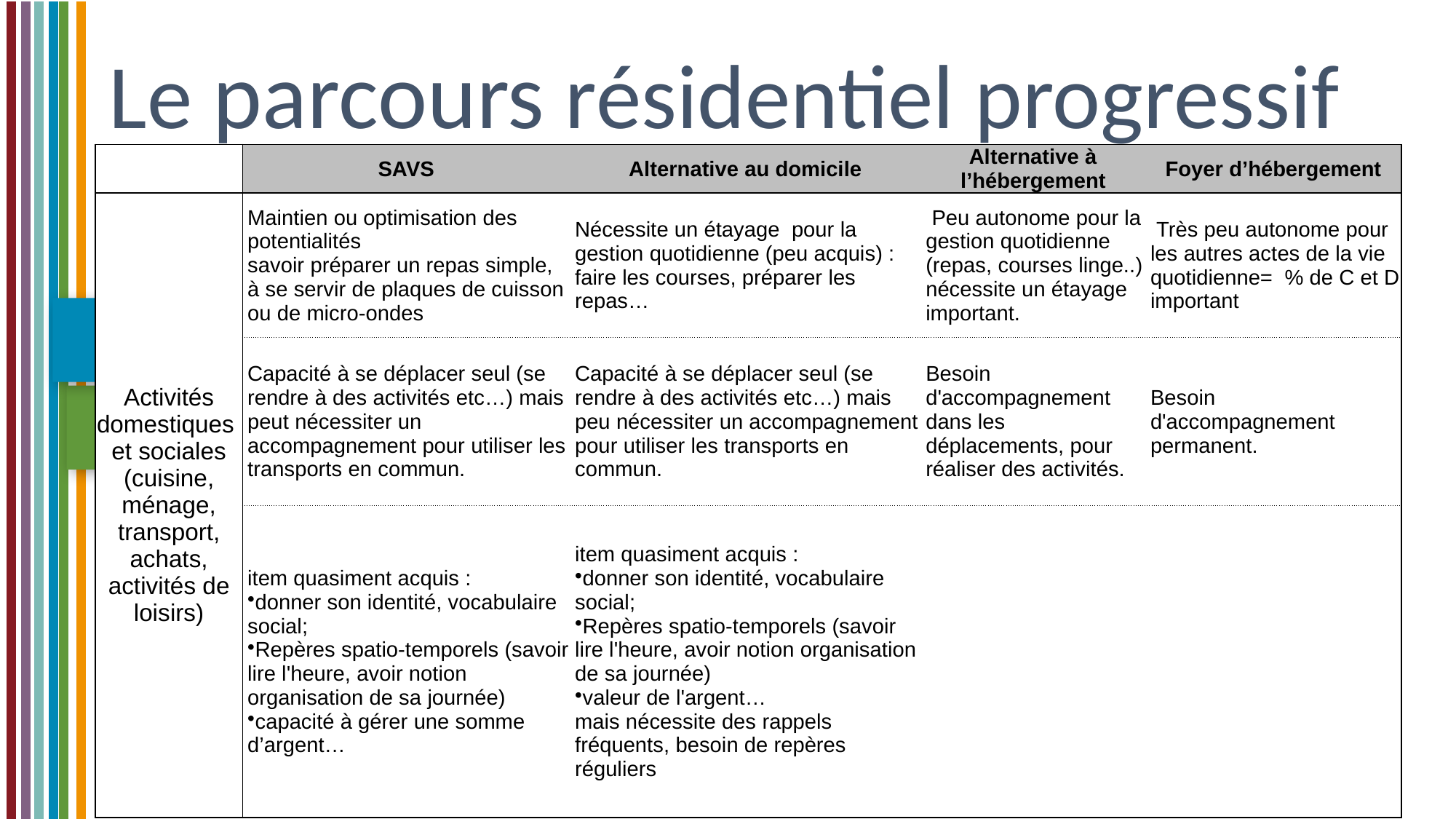

Le parcours résidentiel progressif
|  | SAVS | Alternative au domicile | Alternative à l’hébergement | Foyer d’hébergement |
| --- | --- | --- | --- | --- |
| Activités domestiques et sociales (cuisine, ménage, transport, achats, activités de loisirs) | Maintien ou optimisation des potentialités savoir préparer un repas simple, à se servir de plaques de cuisson ou de micro-ondes | Nécessite un étayage pour la gestion quotidienne (peu acquis) : faire les courses, préparer les repas… | Peu autonome pour la gestion quotidienne (repas, courses linge..) nécessite un étayage important. | Très peu autonome pour les autres actes de la vie quotidienne=  % de C et D important |
|  | Capacité à se déplacer seul (se rendre à des activités etc…) mais peut nécessiter un accompagnement pour utiliser les transports en commun. | Capacité à se déplacer seul (se rendre à des activités etc…) mais peu nécessiter un accompagnement pour utiliser les transports en commun. | Besoin d'accompagnement dans les déplacements, pour réaliser des activités. | Besoin d'accompagnement permanent. |
|  | item quasiment acquis : donner son identité, vocabulaire social; Repères spatio-temporels (savoir lire l'heure, avoir notion organisation de sa journée) capacité à gérer une somme d’argent… | item quasiment acquis : donner son identité, vocabulaire social; Repères spatio-temporels (savoir lire l'heure, avoir notion organisation de sa journée) valeur de l'argent… mais nécessite des rappels fréquents, besoin de repères réguliers |  |  |